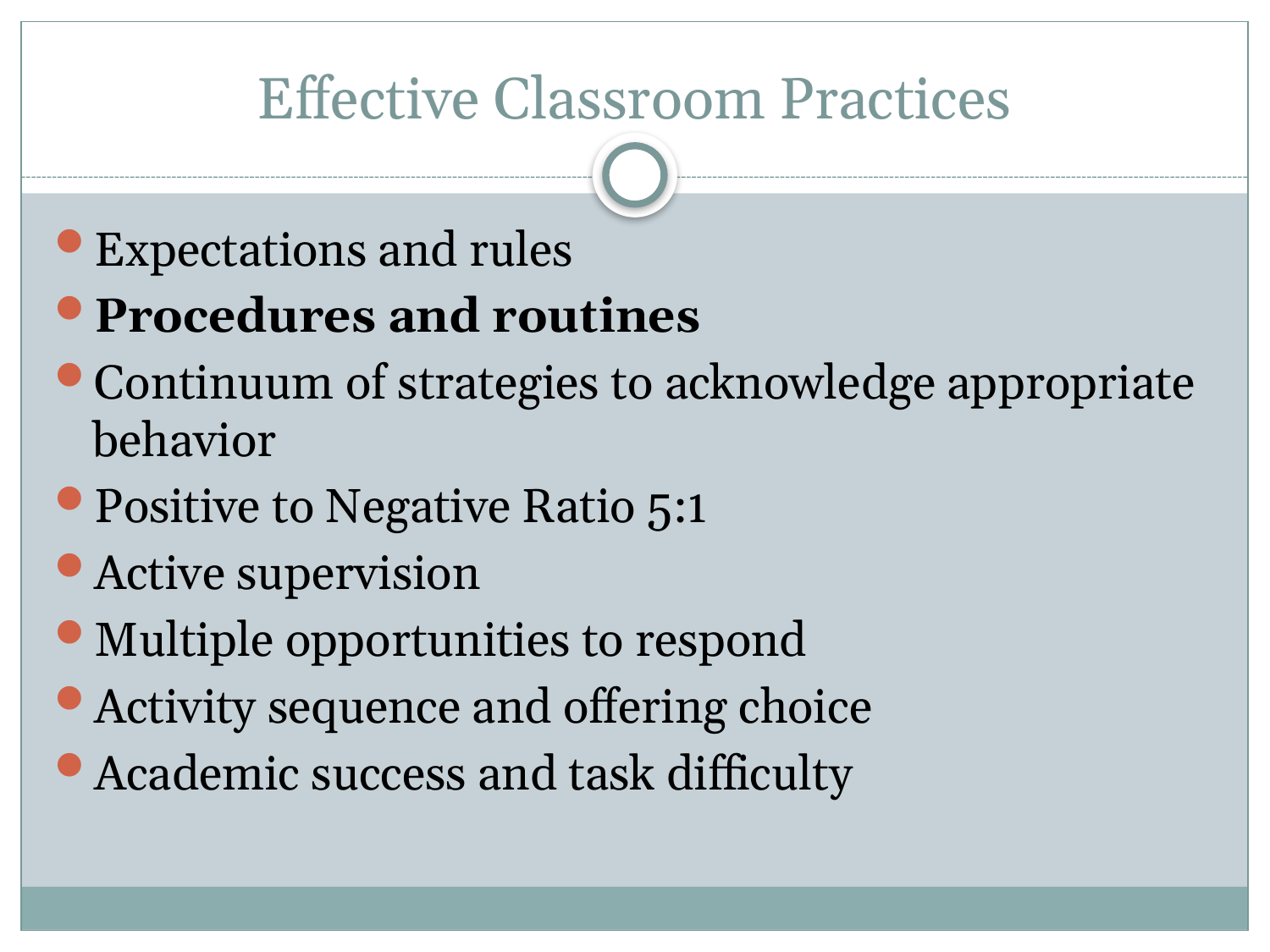

# Effective Classroom Practices
Expectations and rules
Procedures and routines
Continuum of strategies to acknowledge appropriate behavior
Positive to Negative Ratio 5:1
Active supervision
Multiple opportunities to respond
Activity sequence and offering choice
Academic success and task difficulty